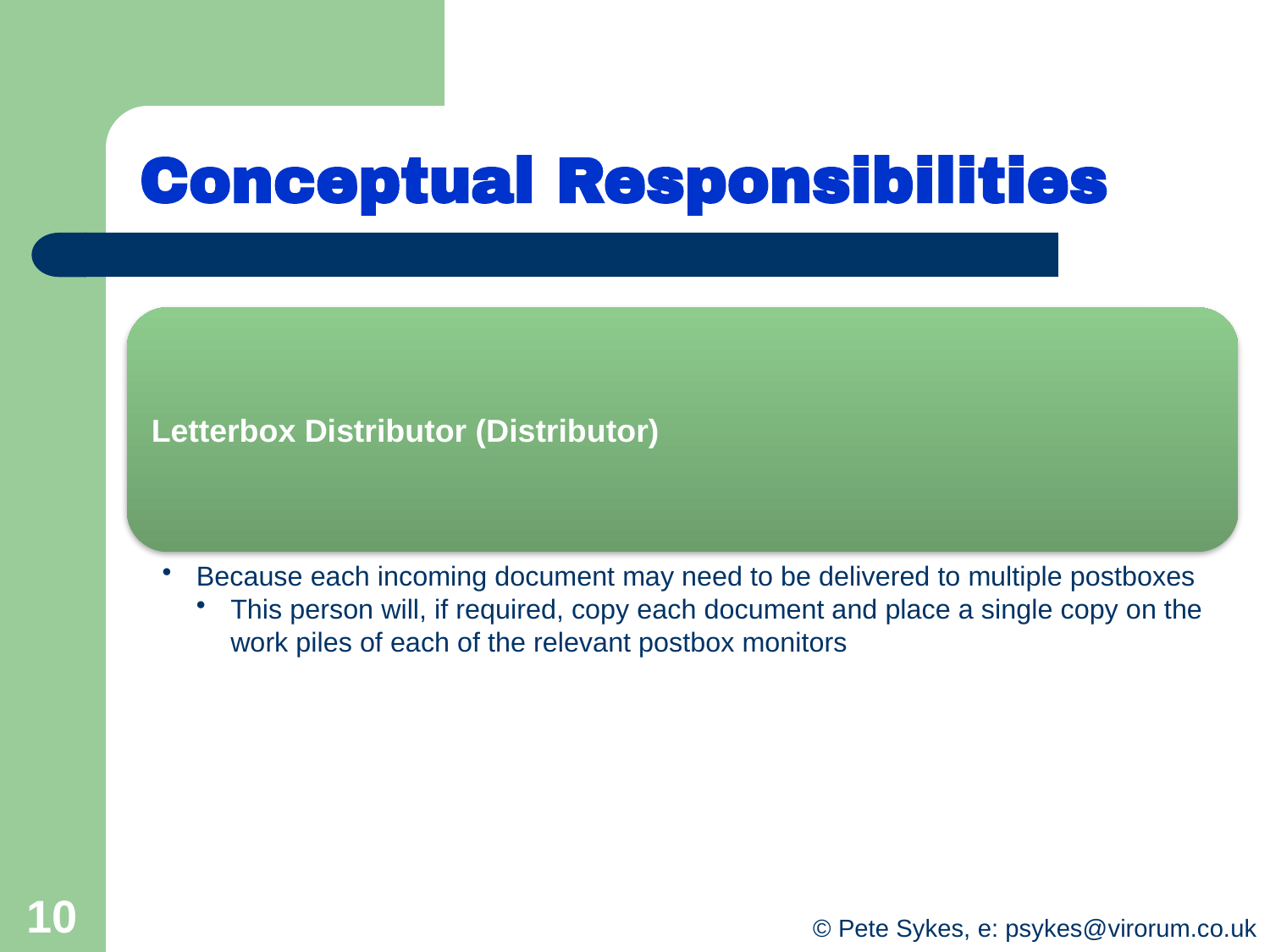

# Conceptual Responsibilities
Letterbox Distributor (Distributor)
Because each incoming document may need to be delivered to multiple postboxes
This person will, if required, copy each document and place a single copy on the work piles of each of the relevant postbox monitors
10
© Pete Sykes, e: psykes@virorum.co.uk